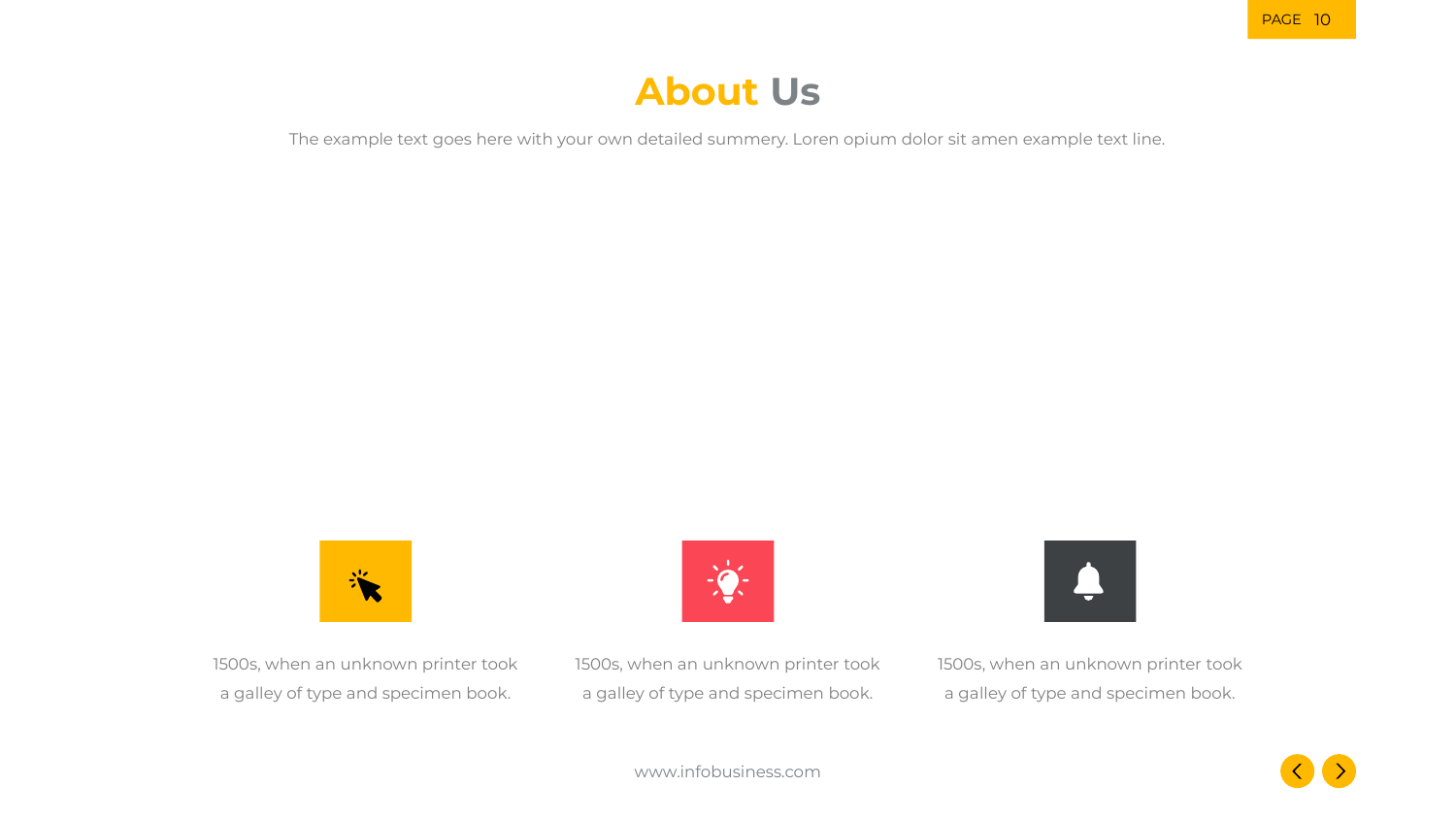

10
# About Us
The example text goes here with your own detailed summery. Loren opium dolor sit amen example text line.

1500s, when an unknown printer took a galley of type and specimen book.
1500s, when an unknown printer took a galley of type and specimen book.
1500s, when an unknown printer took a galley of type and specimen book.
www.infobusiness.com